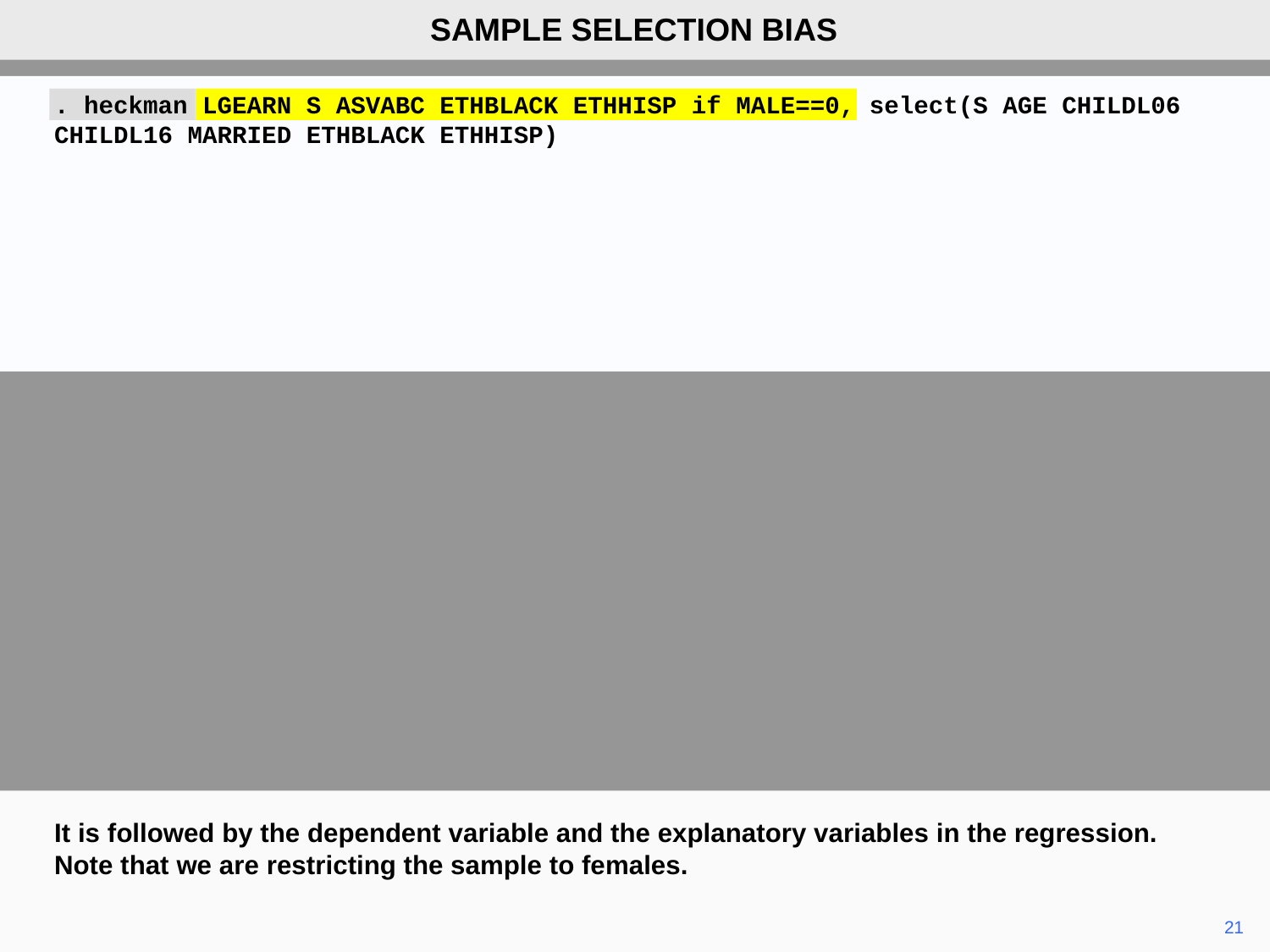

SAMPLE SELECTION BIAS

. heckman LGEARN S ASVABC ETHBLACK ETHHISP if MALE==0, select(S AGE CHILDL06 CHILDL16 MARRIED ETHBLACK ETHHISP)

It is followed by the dependent variable and the explanatory variables in the regression.  Note that we are restricting the sample to females.
	21